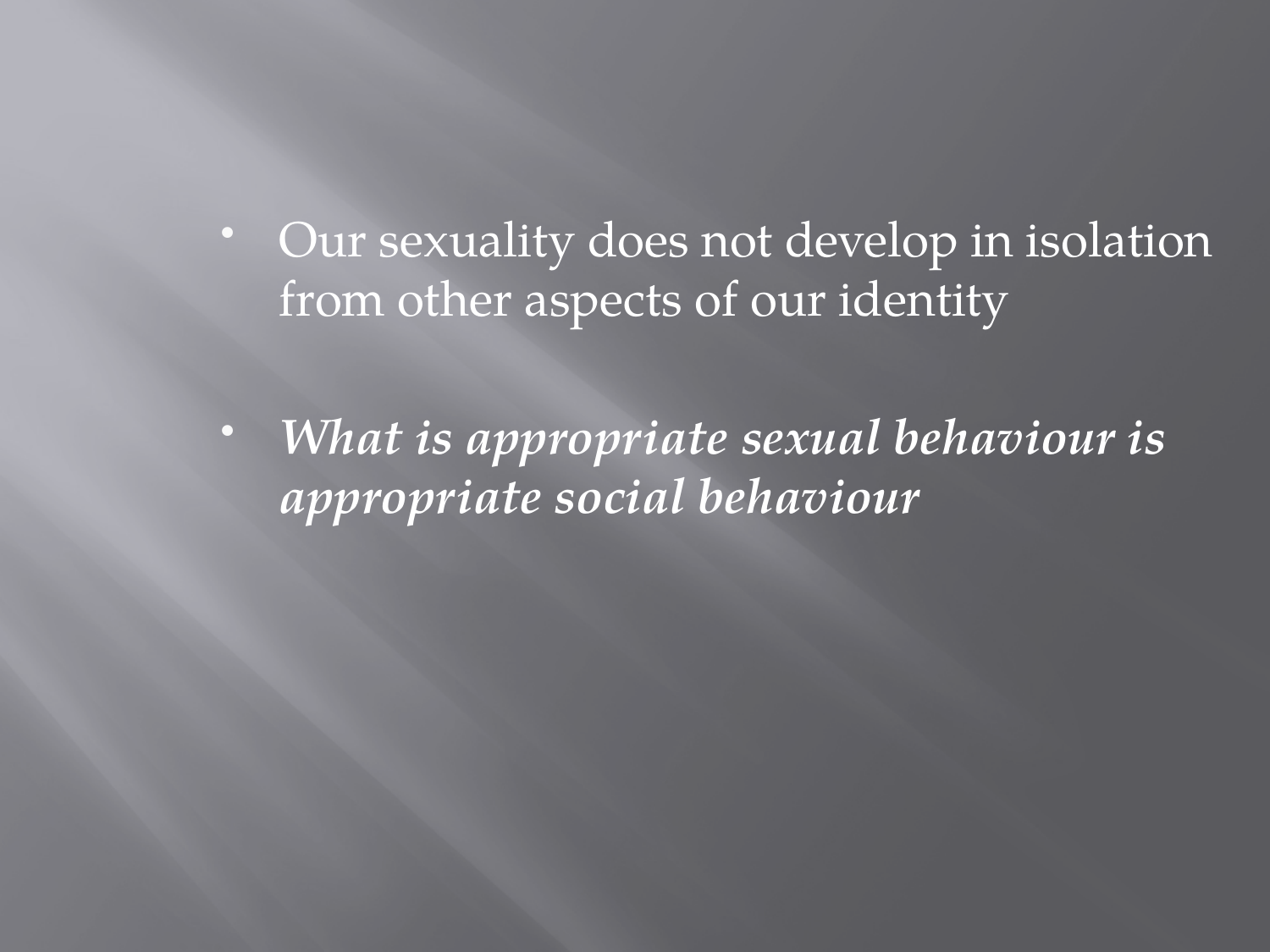

Our sexuality does not develop in isolation from other aspects of our identity

What is appropriate sexual behaviour is appropriate social behaviour